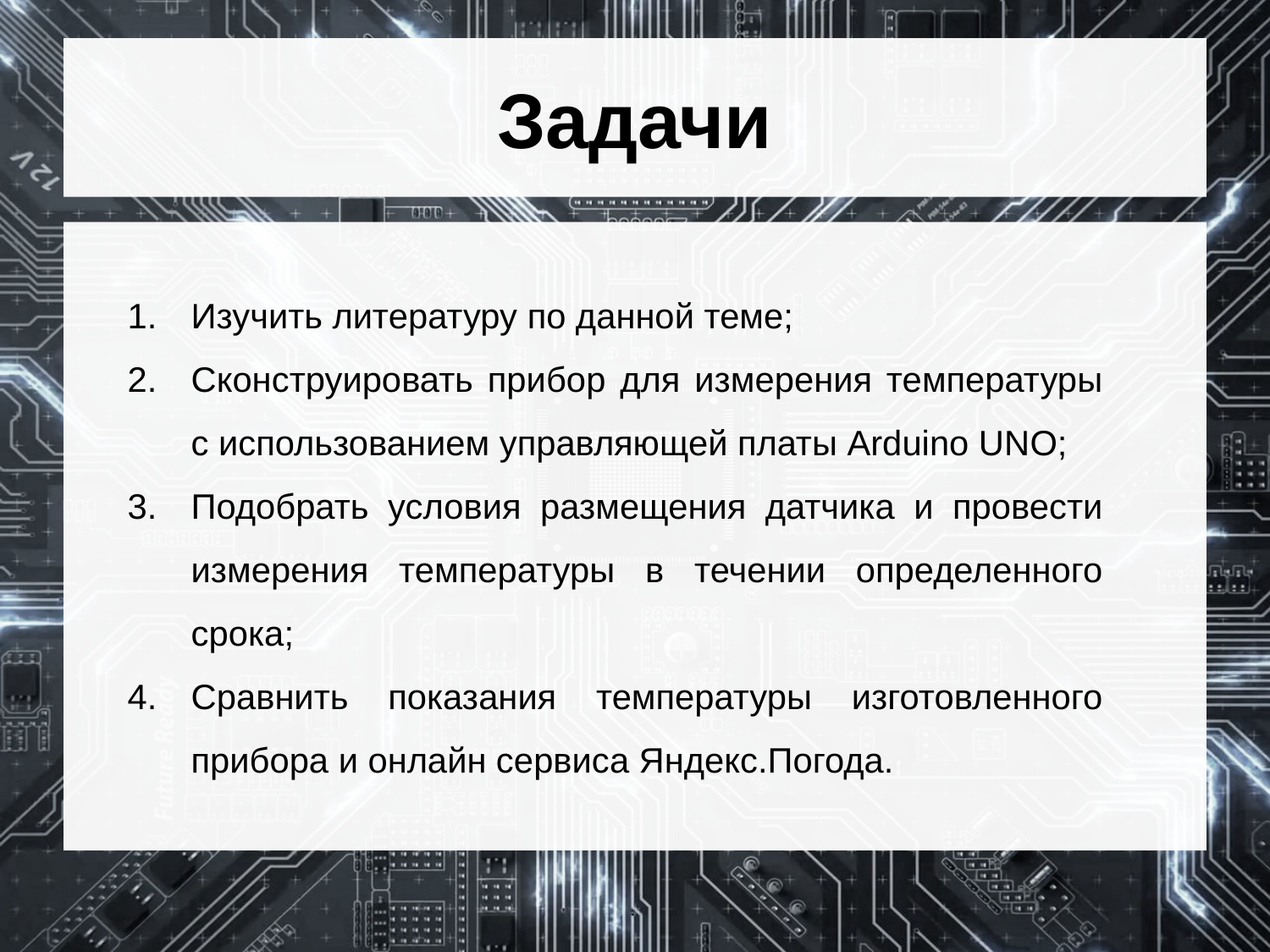

# Задачи

Изучить литературу по данной теме;
Сконструировать прибор для измерения температуры с использованием управляющей платы Arduino UNO;
Подобрать условия размещения датчика и провести измерения температуры в течении определенного срока;
Сравнить показания температуры изготовленного прибора и онлайн сервиса Яндекс.Погода.